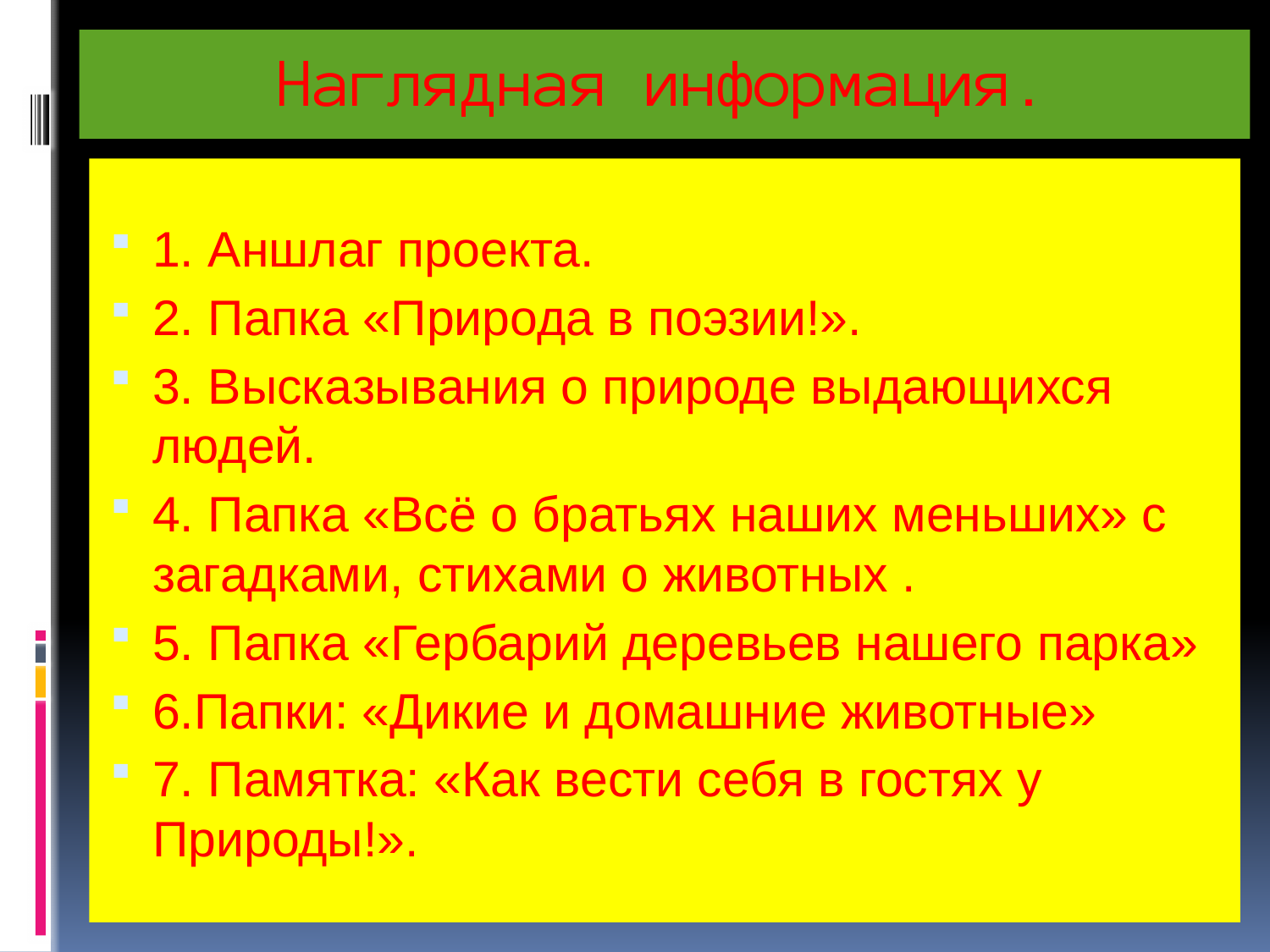

# Наглядная информация.

1. Аншлаг проекта.
2. Папка «Природа в поэзии!».
3. Высказывания о природе выдающихся людей.
4. Папка «Всё о братьях наших меньших» с загадками, стихами о животных .
5. Папка «Гербарий деревьев нашего парка»
6.Папки: «Дикие и домашние животные»
7. Памятка: «Как вести себя в гостях у Природы!».